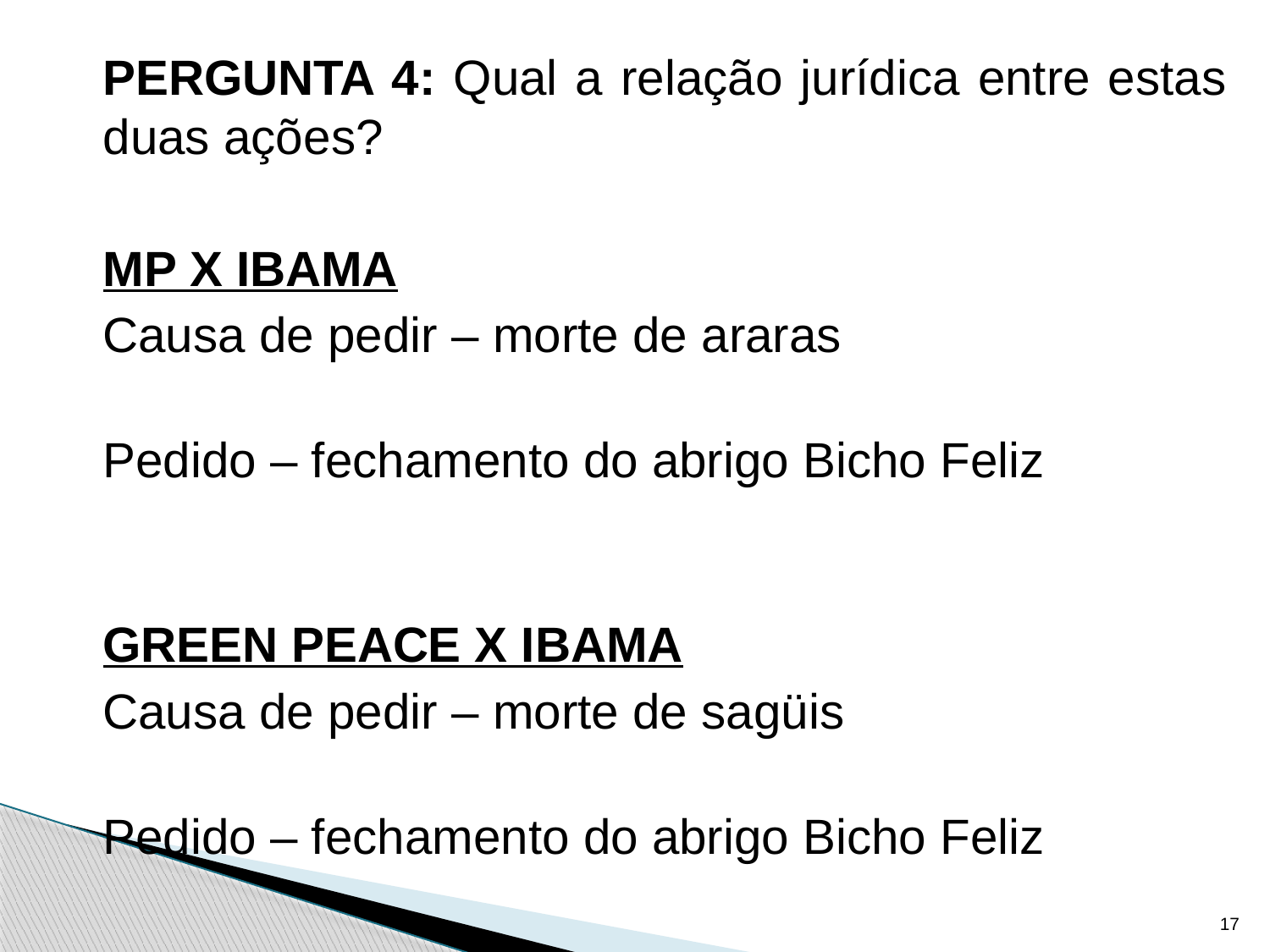

PERGUNTA 4: Qual a relação jurídica entre estas duas ações?

	MP X IBAMA
	Causa de pedir – morte de araras
Pedido – fechamento do abrigo Bicho Feliz
GREEN PEACE X IBAMA
	Causa de pedir – morte de sagüis
 
Pedido – fechamento do abrigo Bicho Feliz

17